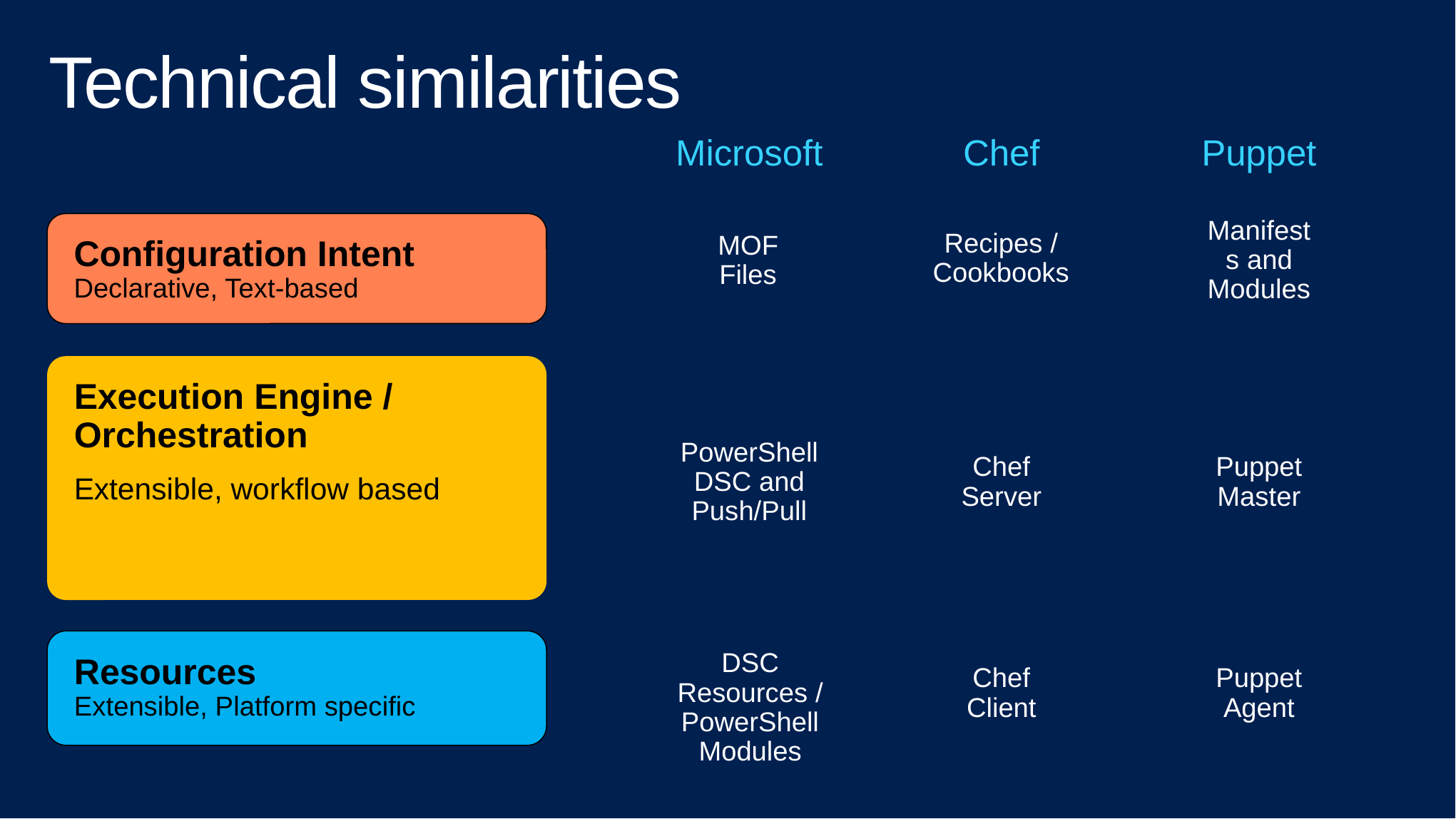

# Technical similarities
Microsoft
Chef
Puppet
Manifests and Modules
Recipes / Cookbooks
Configuration Intent
Declarative, Text-based
MOF Files
Execution Engine / Orchestration
Extensible, workflow based
PowerShell DSC and Push/Pull
Puppet Master
Chef Server
Resources
Extensible, Platform specific

DSC Resources / PowerShell Modules
Chef Client
Puppet Agent